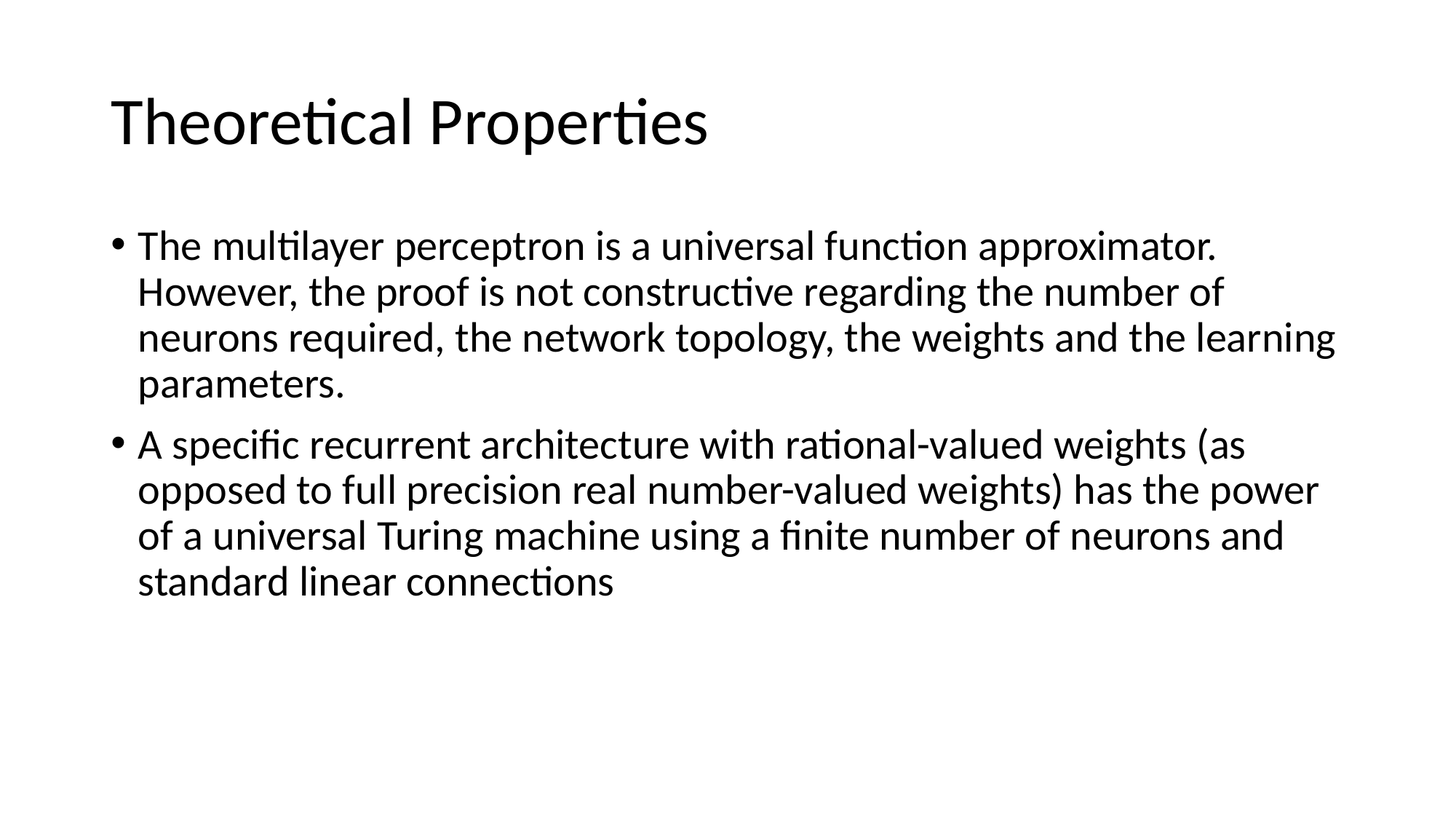

# Theoretical Properties
The multilayer perceptron is a universal function approximator. However, the proof is not constructive regarding the number of neurons required, the network topology, the weights and the learning parameters.
A specific recurrent architecture with rational-valued weights (as opposed to full precision real number-valued weights) has the power of a universal Turing machine using a finite number of neurons and standard linear connections